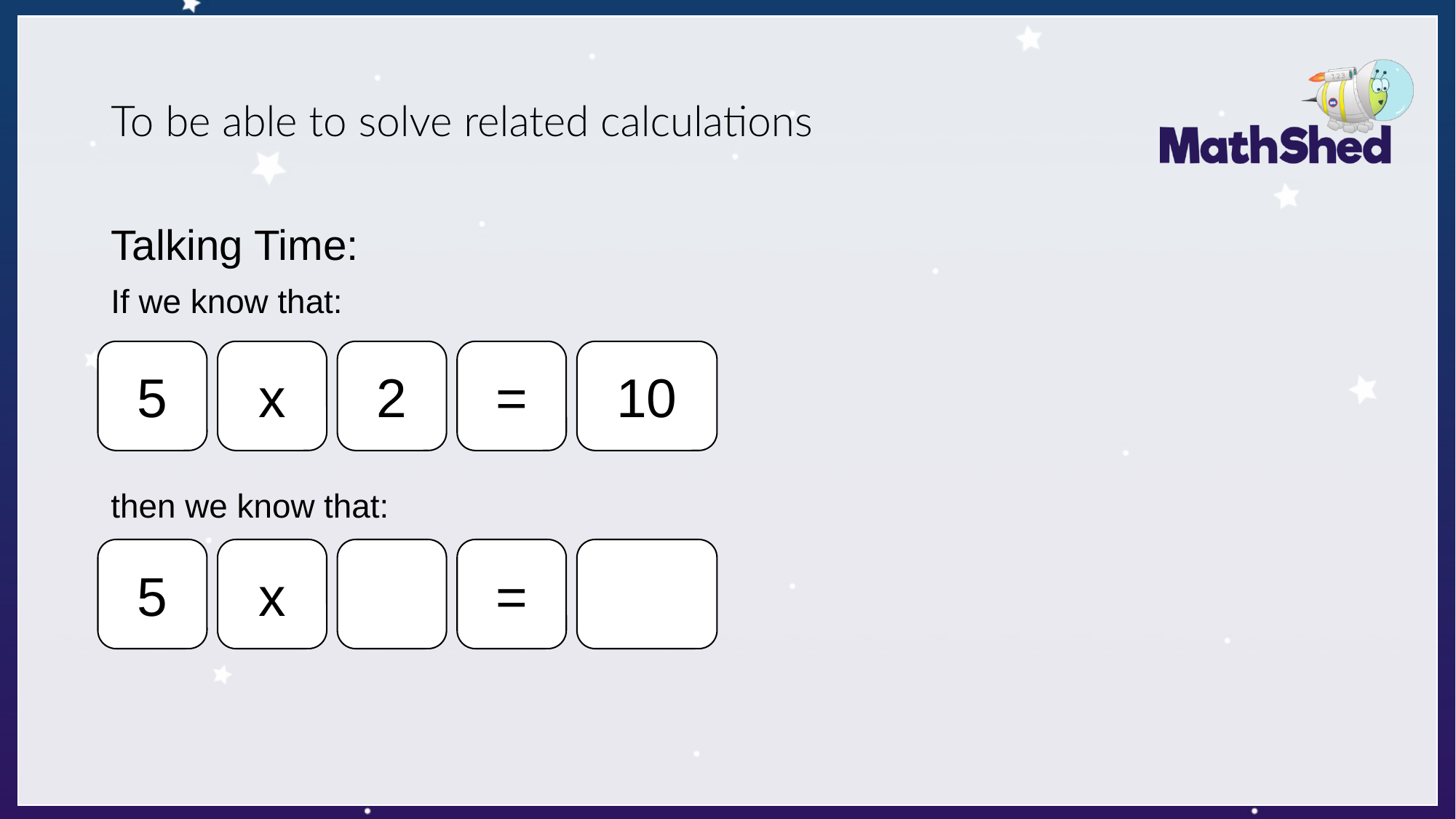

# To be able to solve related calculations
Talking Time:
If we know that:

then we know that:

5
x
2
=
10
5
x
20
=
100